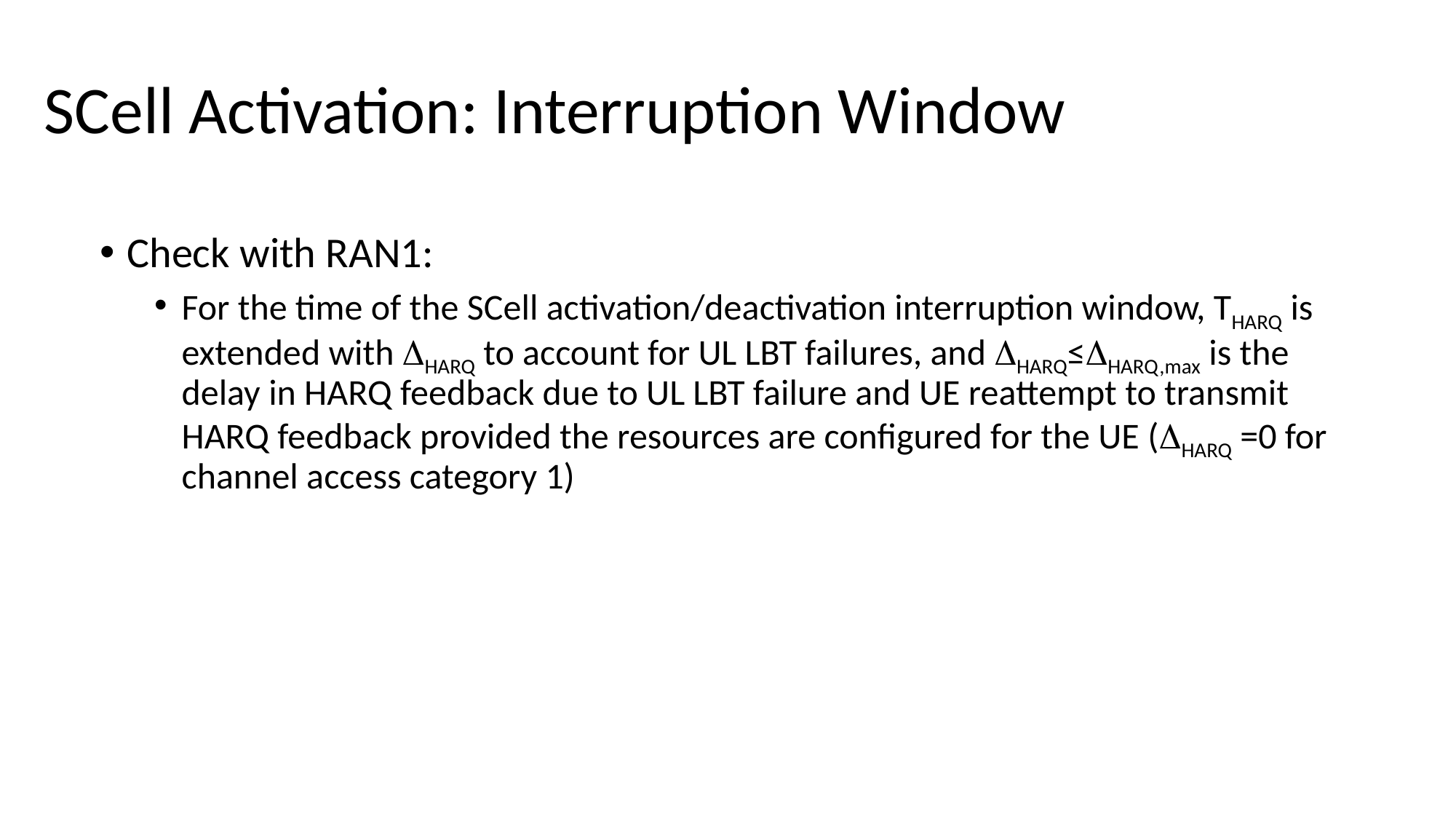

# SCell Activation: Interruption Window
Check with RAN1:
For the time of the SCell activation/deactivation interruption window, THARQ is extended with ΔHARQ to account for UL LBT failures, and ΔHARQ≤ΔHARQ,max is the delay in HARQ feedback due to UL LBT failure and UE reattempt to transmit HARQ feedback provided the resources are configured for the UE (ΔHARQ =0 for channel access category 1)